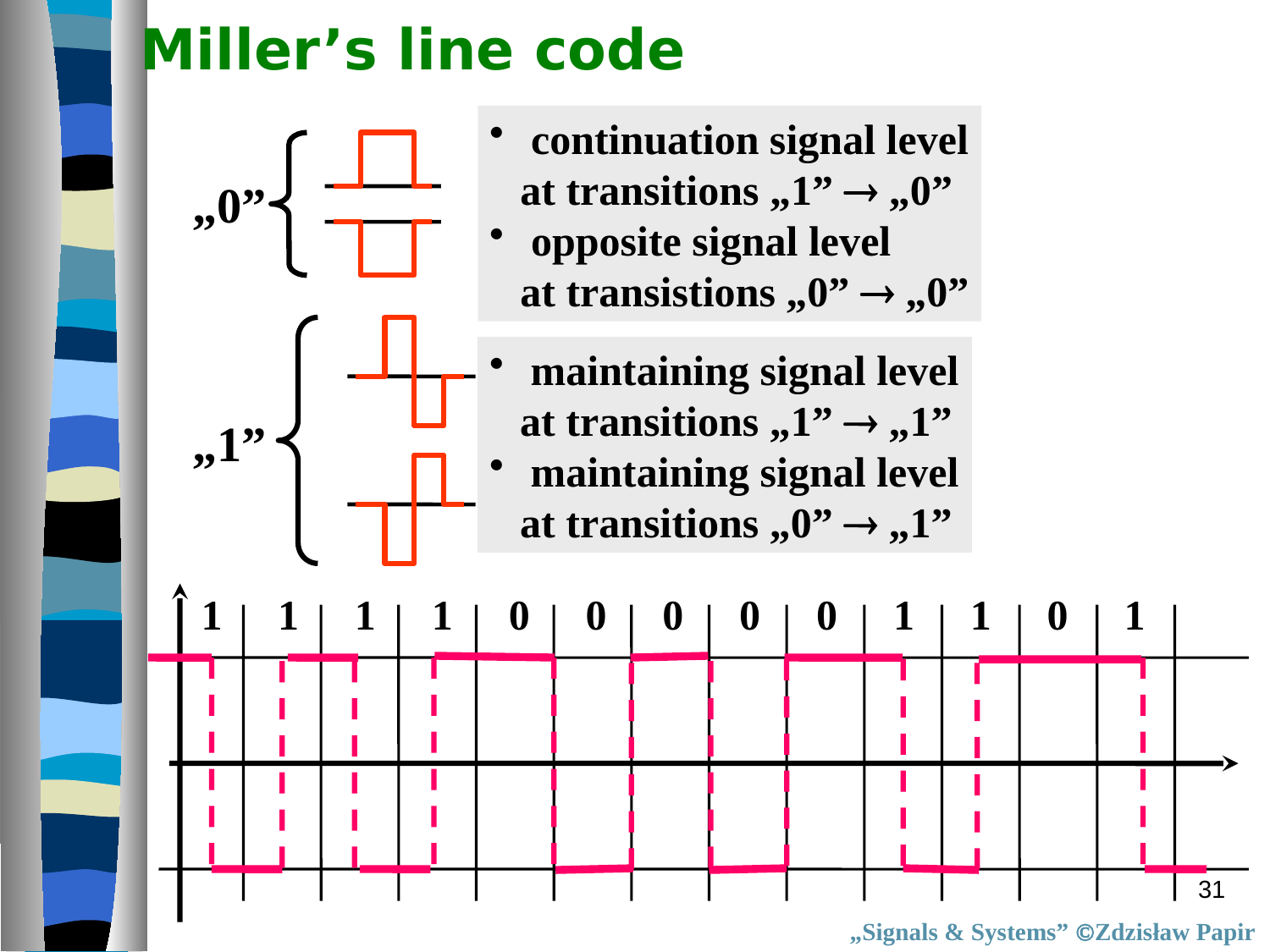

# Miller’s line code
 continuation signal level
at transitions „1” → „0”
 opposite signal level
at transistions „0” → „0”

„0”

„1”

 maintaining signal level
at transitions „1” → „1”
 maintaining signal level
at transitions „0” → „1”
1
1
1
1
0
0
0
0
0
1
1
0
1

31
„Signals & Systems” ©Zdzisław Papir